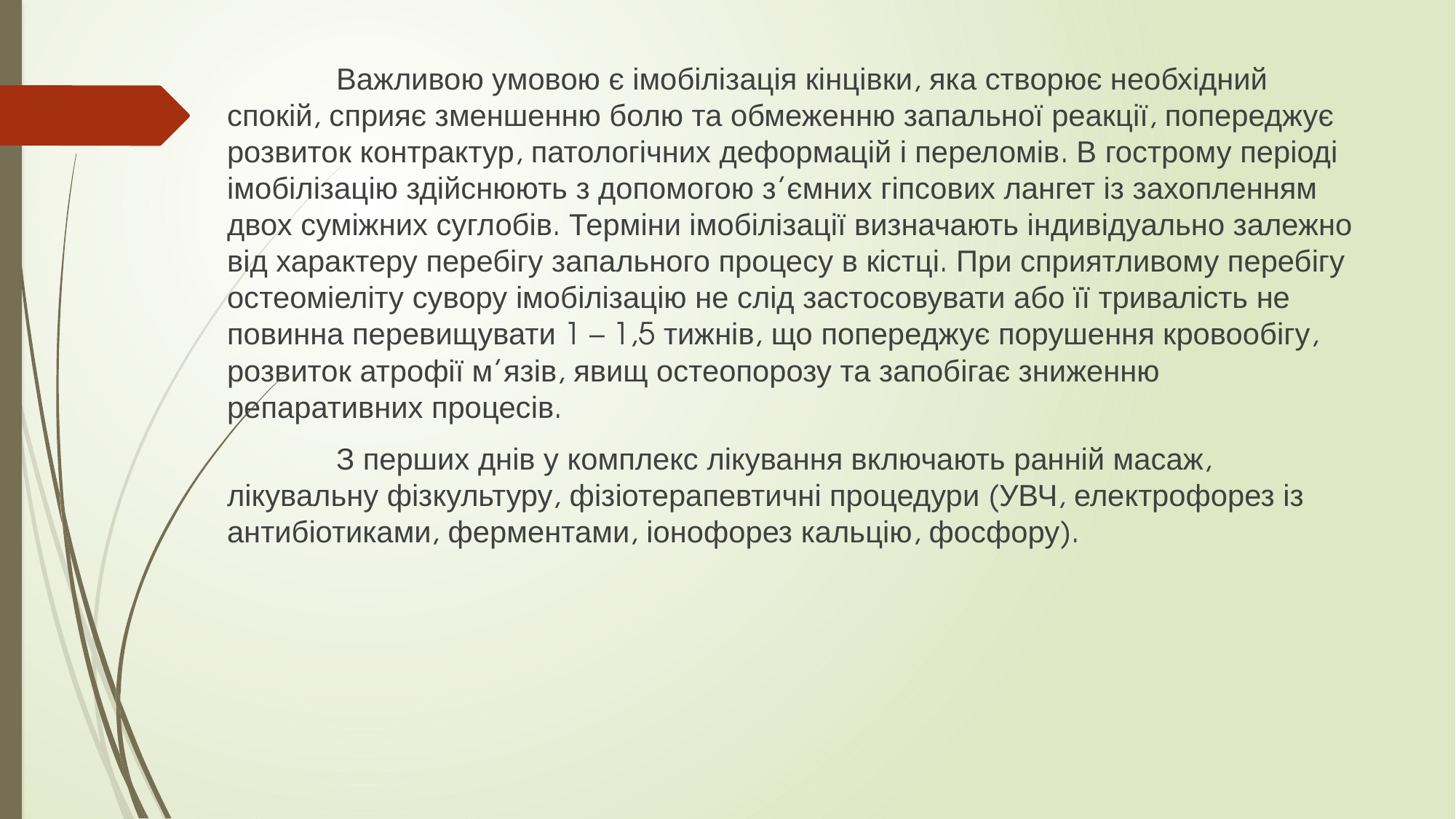

Важливою умовою є імобілізація кінцівки, яка створює необхідний спокій, сприяє зменшенню болю та обмеженню запальної реакції, попереджує розвиток контрактур, патологічних деформацій і переломів. В гострому періоді імобілізацію здійснюють з допомогою з’ємних гіпсових лангет із захопленням двох суміжних суглобів. Терміни імобілізації визначають індивідуально залежно від характеру перебігу запального процесу в кістці. При сприятливому перебігу остеоміеліту сувору імобілізацію не слід застосовувати або її тривалість не повинна перевищувати 1 – 1,5 тижнів, що попереджує порушення кровообігу, розвиток атрофії м’язів, явищ остеопорозу та запобігає зниженню репаративних процесів.
	З перших днів у комплекс лікування включають ранній масаж, лікувальну фізкультуру, фізіотерапевтичні процедури (УВЧ, електрофорез із антибіотиками, ферментами, іонофорез кальцію, фосфору).